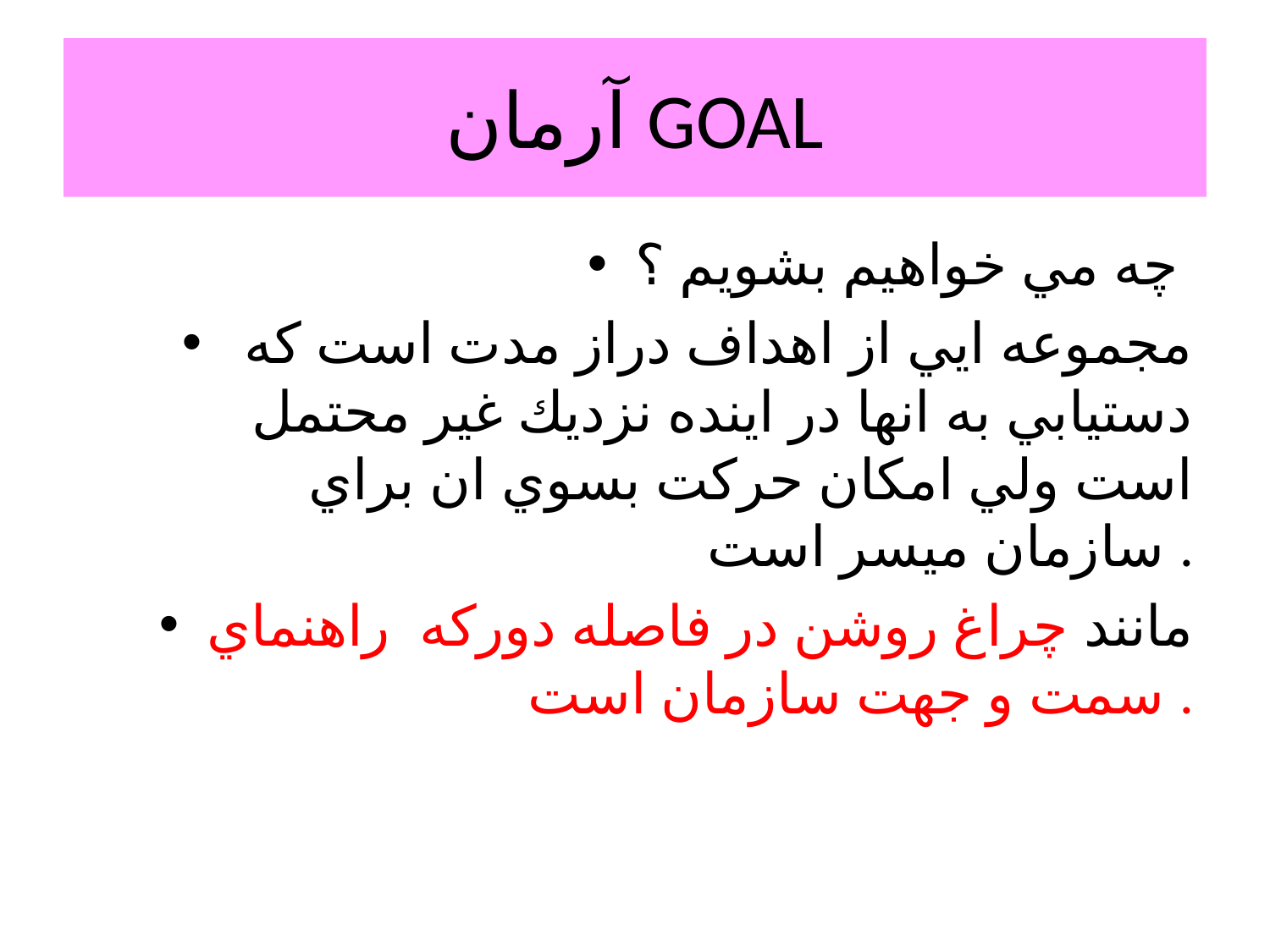

# آرمان GOAL
چه مي خواهيم بشويم ؟
 مجموعه ايي از اهداف دراز مدت است كه دستيابي به انها در اينده نزديك غير محتمل است ولي امكان حركت بسوي ان براي سازمان ميسر است .
مانند چراغ روشن در فاصله دورکه  راهنماي سمت و جهت سازمان است .